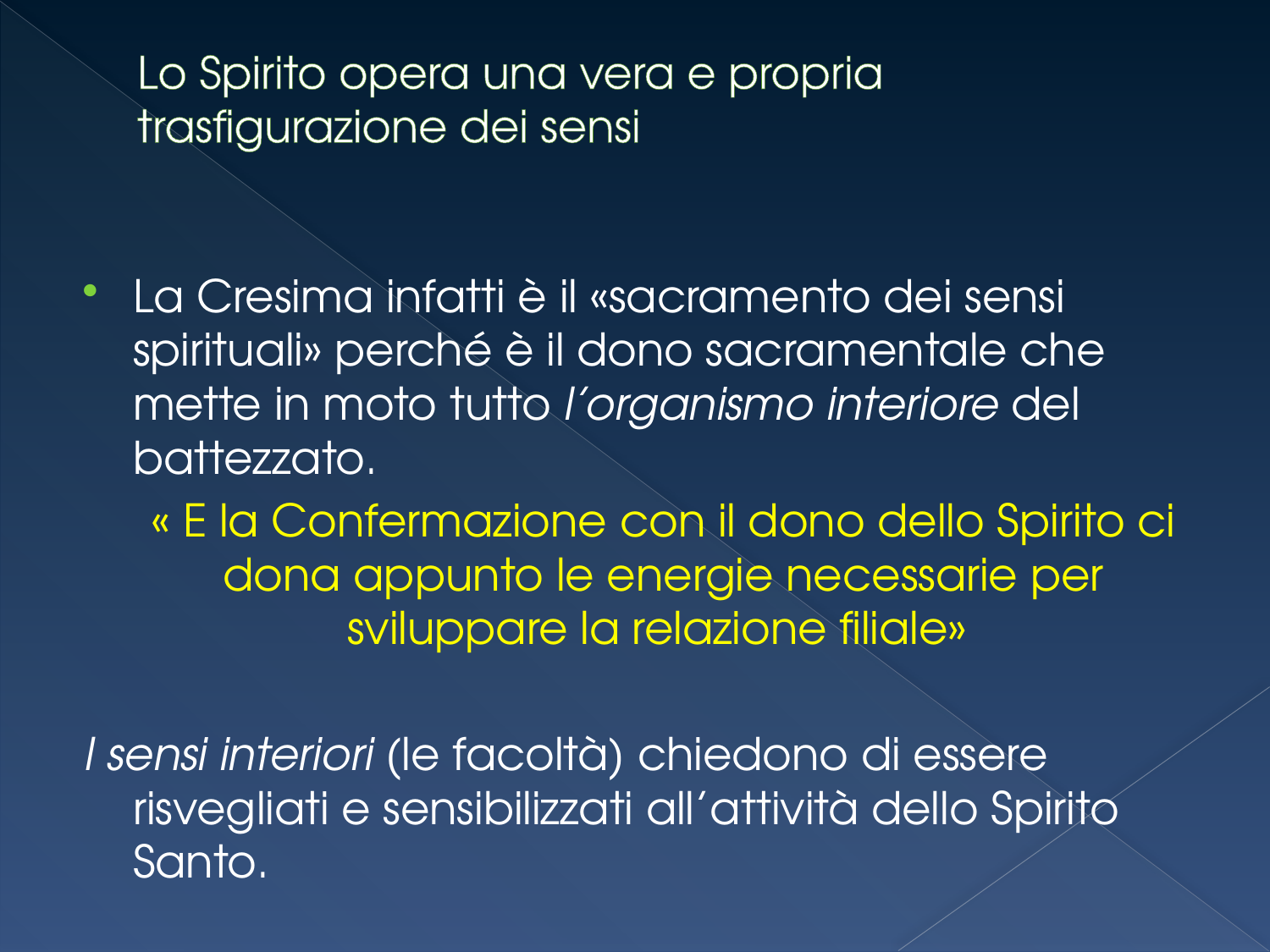

# Lo Spirito opera una vera e propria trasfigurazione dei sensi
La Cresima infatti è il «sacramento dei sensi spirituali» perché è il dono sacramentale che mette in moto tutto l’organismo interiore del battezzato.
	« E la Confermazione con il dono dello Spirito ci dona appunto le energie necessarie per sviluppare la relazione filiale»

I sensi interiori (le facoltà) chiedono di essere risvegliati e sensibilizzati all’attività dello Spirito Santo.